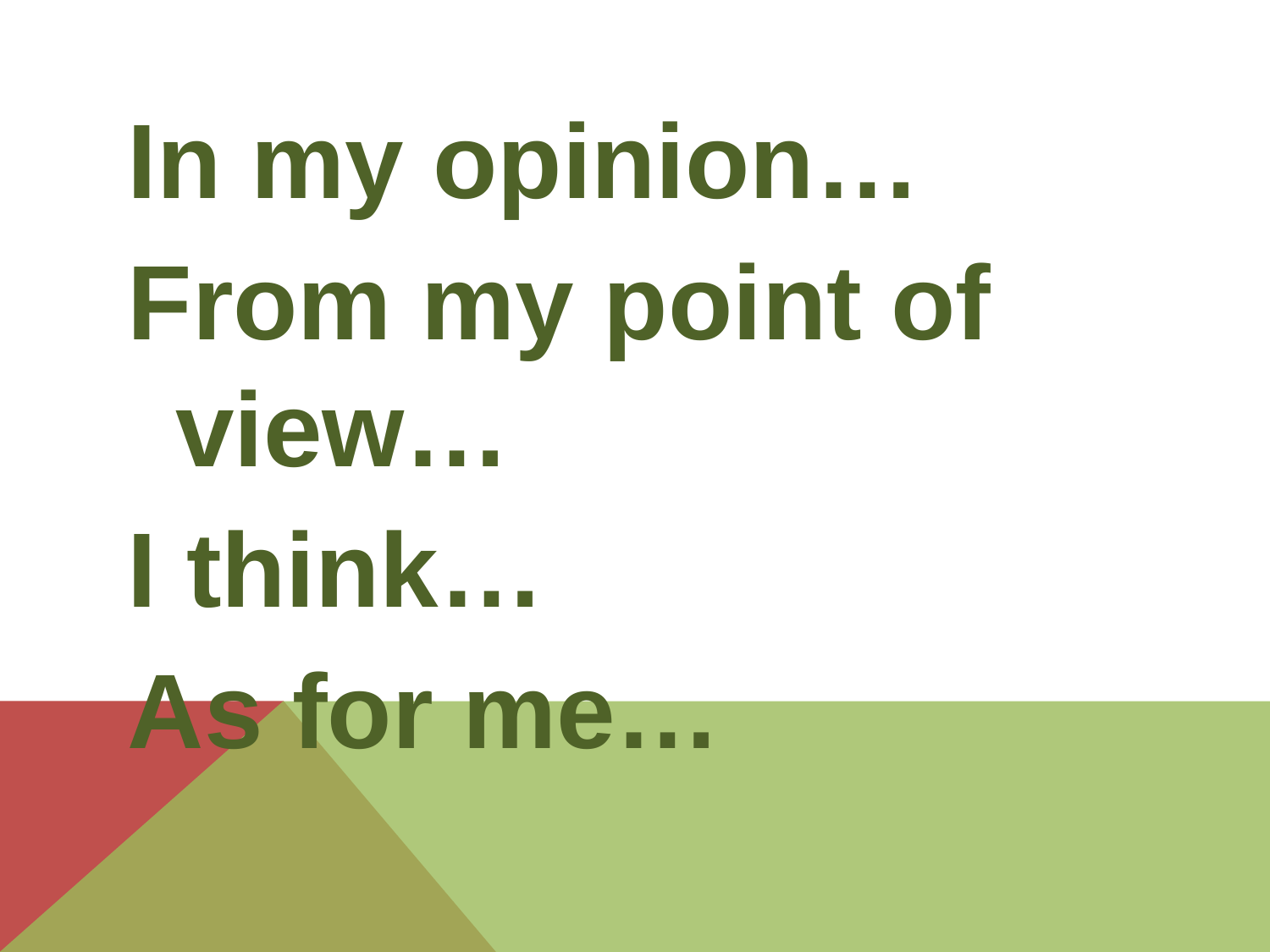

In my opinion…
From my point of view…
I think…
As for me…